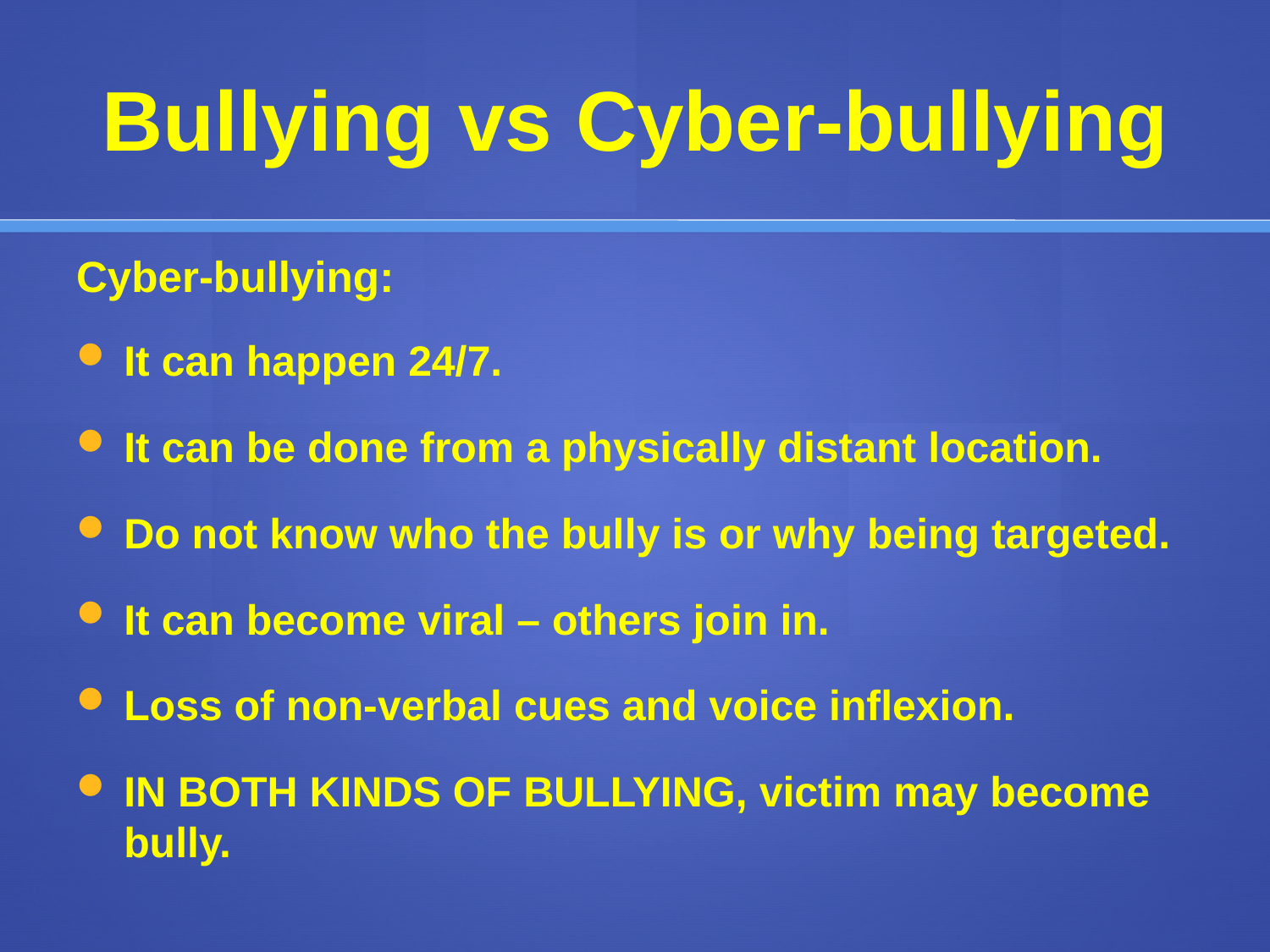

# Bullying vs Cyber-bullying
Cyber-bullying:
It can happen 24/7.
It can be done from a physically distant location.
Do not know who the bully is or why being targeted.
It can become viral – others join in.
Loss of non-verbal cues and voice inflexion.
IN BOTH KINDS OF BULLYING, victim may become bully.